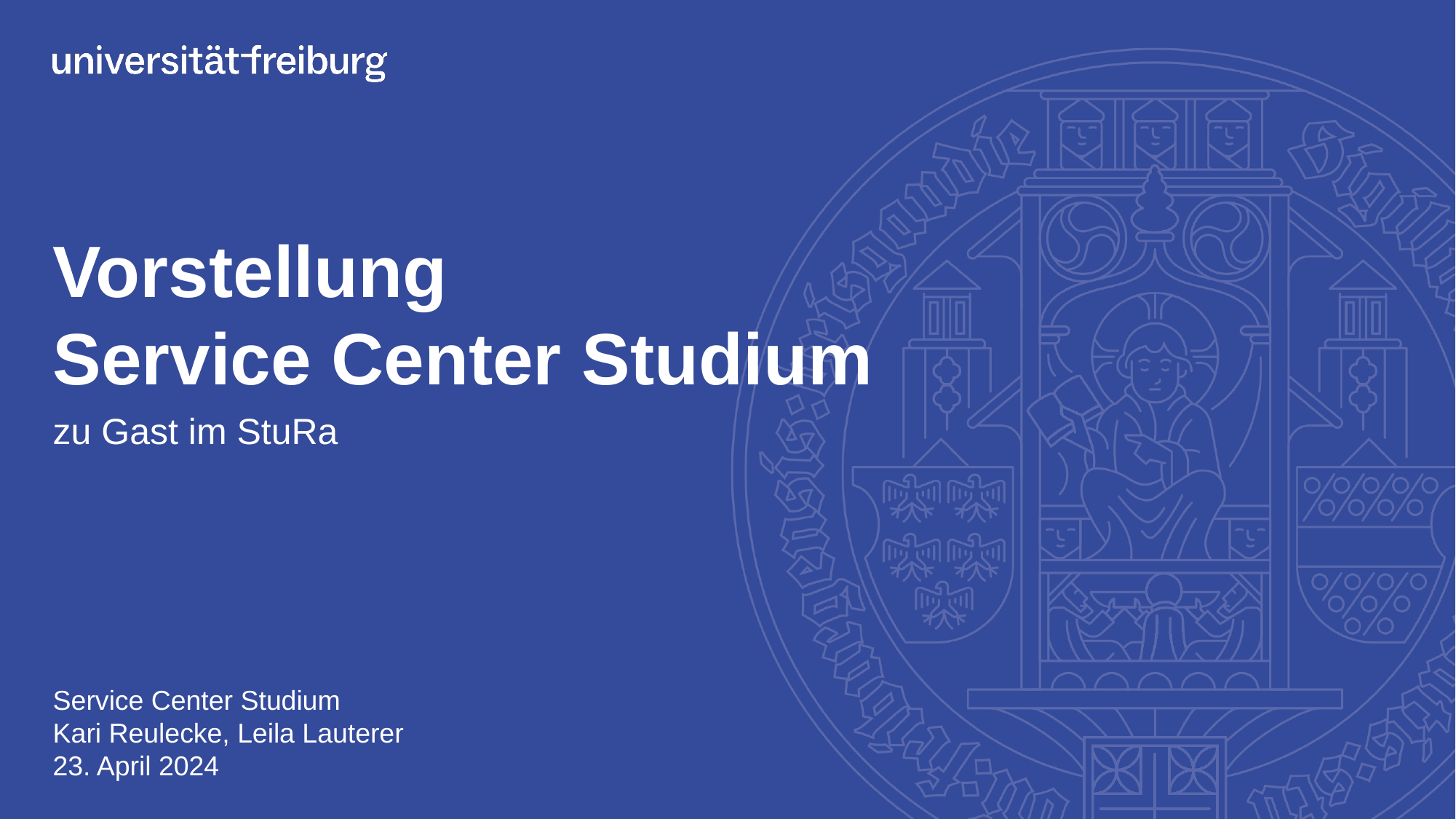

# Vorstellung Service Center Studium
zu Gast im StuRa

Service Center Studium
Kari Reulecke, Leila Lauterer
23. April 2024